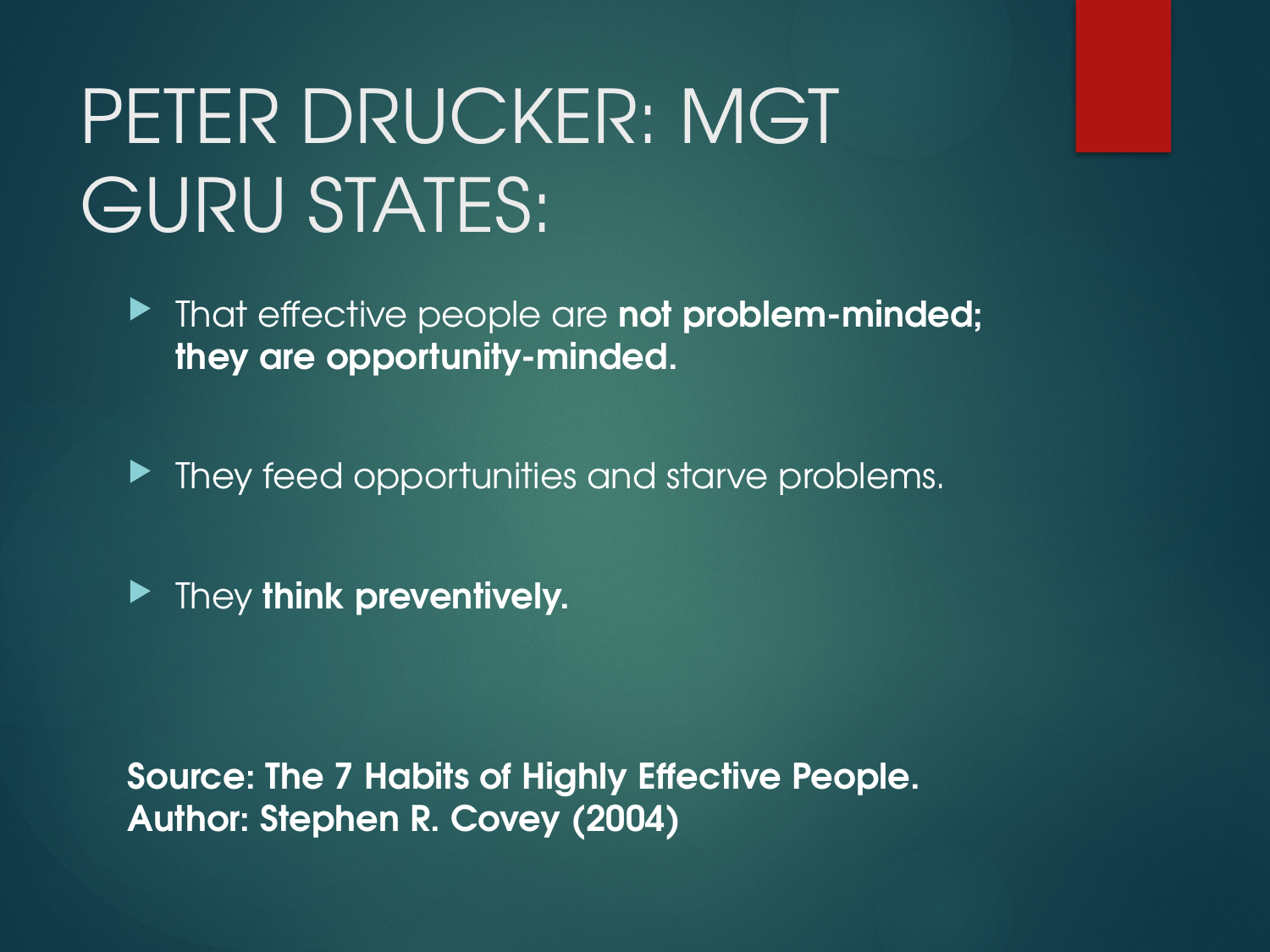

# PETER DRUCKER: MGT GURU STATES:
That effective people are not problem-minded; they are opportunity-minded.

They feed opportunities and starve problems.

They think preventively.

Source: The 7 Habits of Highly Effective People. Author: Stephen R. Covey (2004)